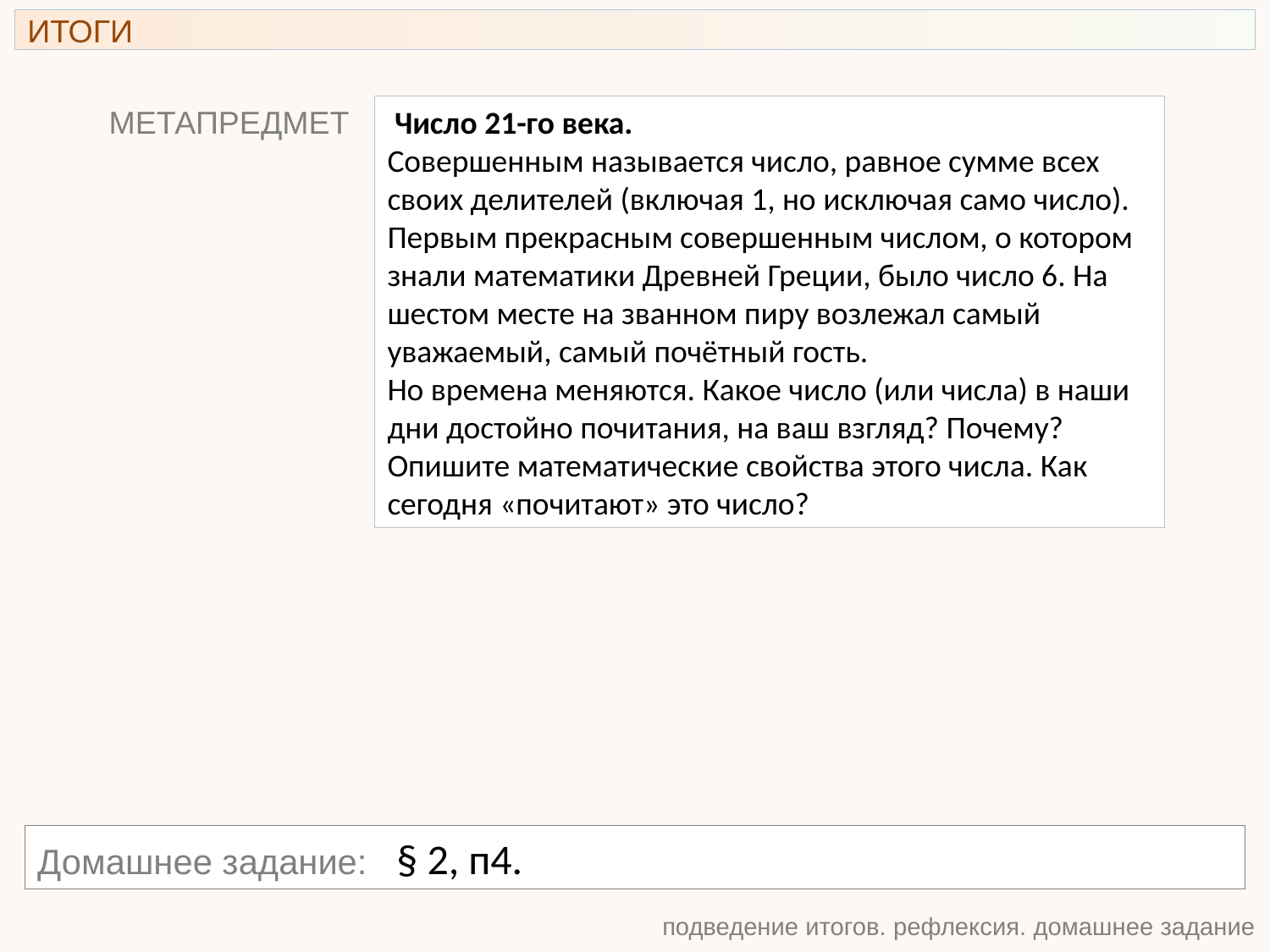

ИТОГИ
МЕТАПРЕДМЕТ
 Число 21-го века.
Совершенным называется число, равное сумме всех своих делителей (включая 1, но исключая само число). Первым прекрасным совершенным числом, о котором знали математики Древней Греции, было число 6. На шестом месте на званном пиру возлежал самый уважаемый, самый почётный гость.
Но времена меняются. Какое число (или числа) в наши дни достойно почитания, на ваш взгляд? Почему? Опишите математические свойства этого числа. Как сегодня «почитают» это число?
Домашнее задание:   § 2, п4.
подведение итогов. рефлексия. домашнее задание